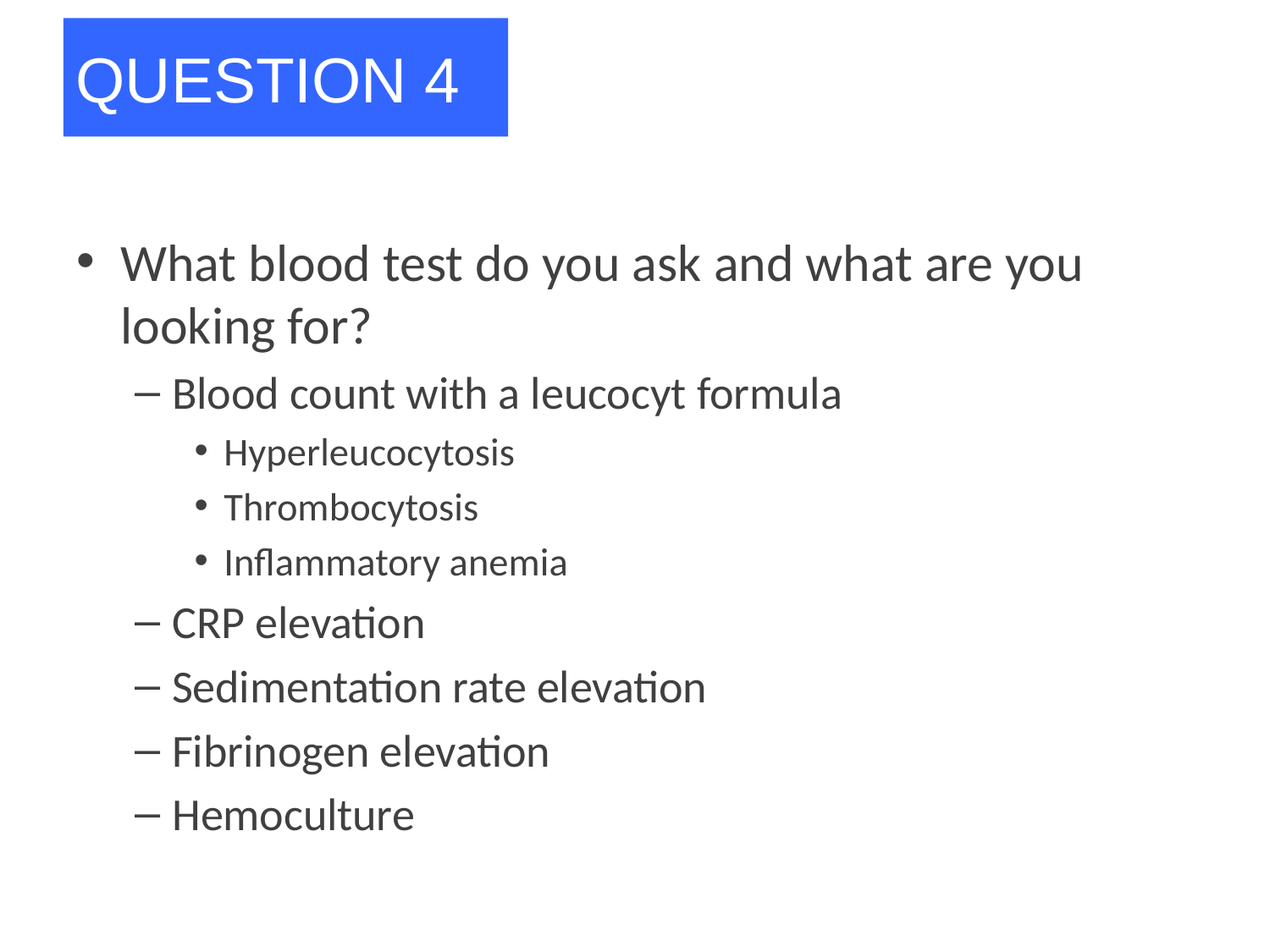

QUESTION 4
What blood test do you ask and what are you looking for?
Blood count with a leucocyt formula
Hyperleucocytosis
Thrombocytosis
Inflammatory anemia
CRP elevation
Sedimentation rate elevation
Fibrinogen elevation
Hemoculture